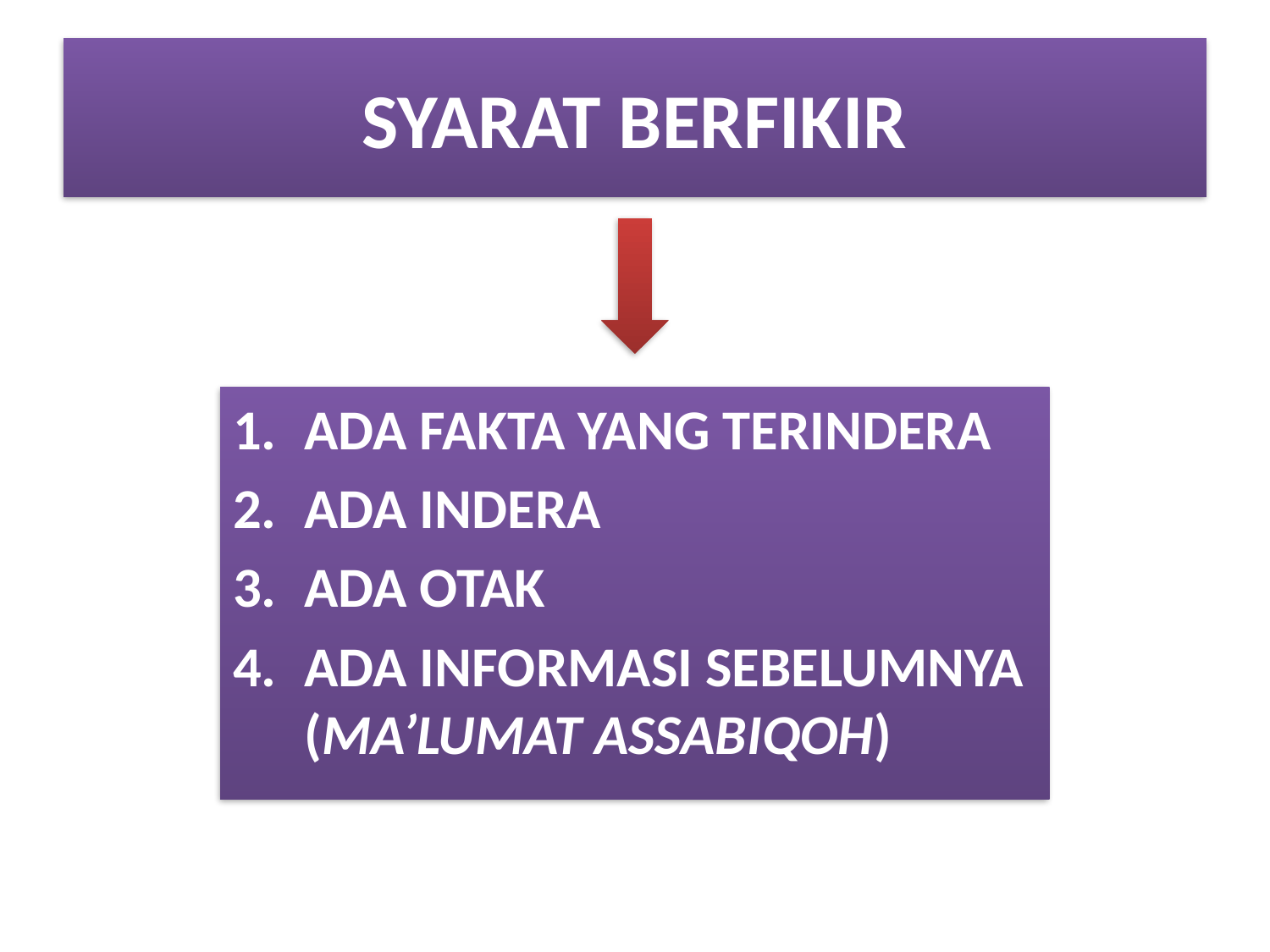

# SYARAT BERFIKIR

ADA FAKTA YANG TERINDERA
ADA INDERA
ADA OTAK
ADA INFORMASI SEBELUMNYA (MA’LUMAT ASSABIQOH)